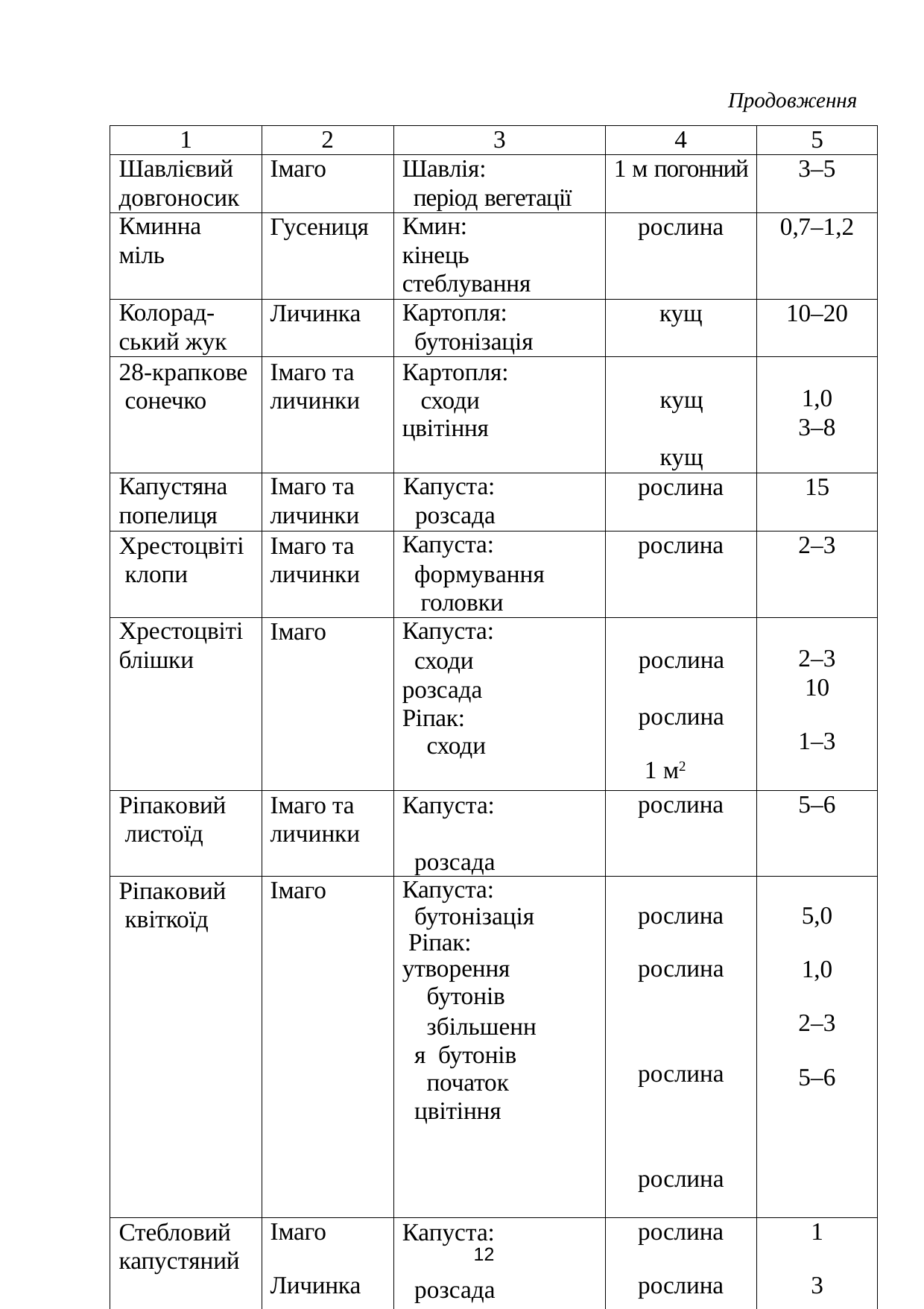

Продовження
| 1 | 2 | 3 | 4 | 5 |
| --- | --- | --- | --- | --- |
| Шавлієвий довгоносик | Імаго | Шавлія: період вегетації | 1 м погонний | 3–5 |
| Кминна міль | Гусениця | Кмин: кінець стеблування | рослина | 0,7–1,2 |
| Колорад- ський жук | Личинка | Картопля: бутонізація | кущ | 10–20 |
| 28-крапкове сонечко | Імаго та личинки | Картопля: сходи цвітіння | кущ кущ | 1,0 3–8 |
| Капустяна попелиця | Імаго та личинки | Капуста: розсада | рослина | 15 |
| Хрестоцвіті клопи | Імаго та личинки | Капуста: формування головки | рослина | 2–3 |
| Хрестоцвіті блішки | Імаго | Капуста: сходи розсада Ріпак: сходи | рослина рослина 1 м2 | 2–3 10 1–3 |
| Ріпаковий листоїд | Імаго та личинки | Капуста: розсада | рослина | 5–6 |
| Ріпаковий квіткоїд | Імаго | Капуста: бутонізація Ріпак: утворення бутонів збільшення бутонів початок цвітіння | рослина рослина рослина рослина | 5,0 1,0 2–3 5–6 |
| Стебловий капустяний приховано- хоботник | Імаго Личинка | Капуста: розсада розсада | рослина рослина | 1 3 |
12